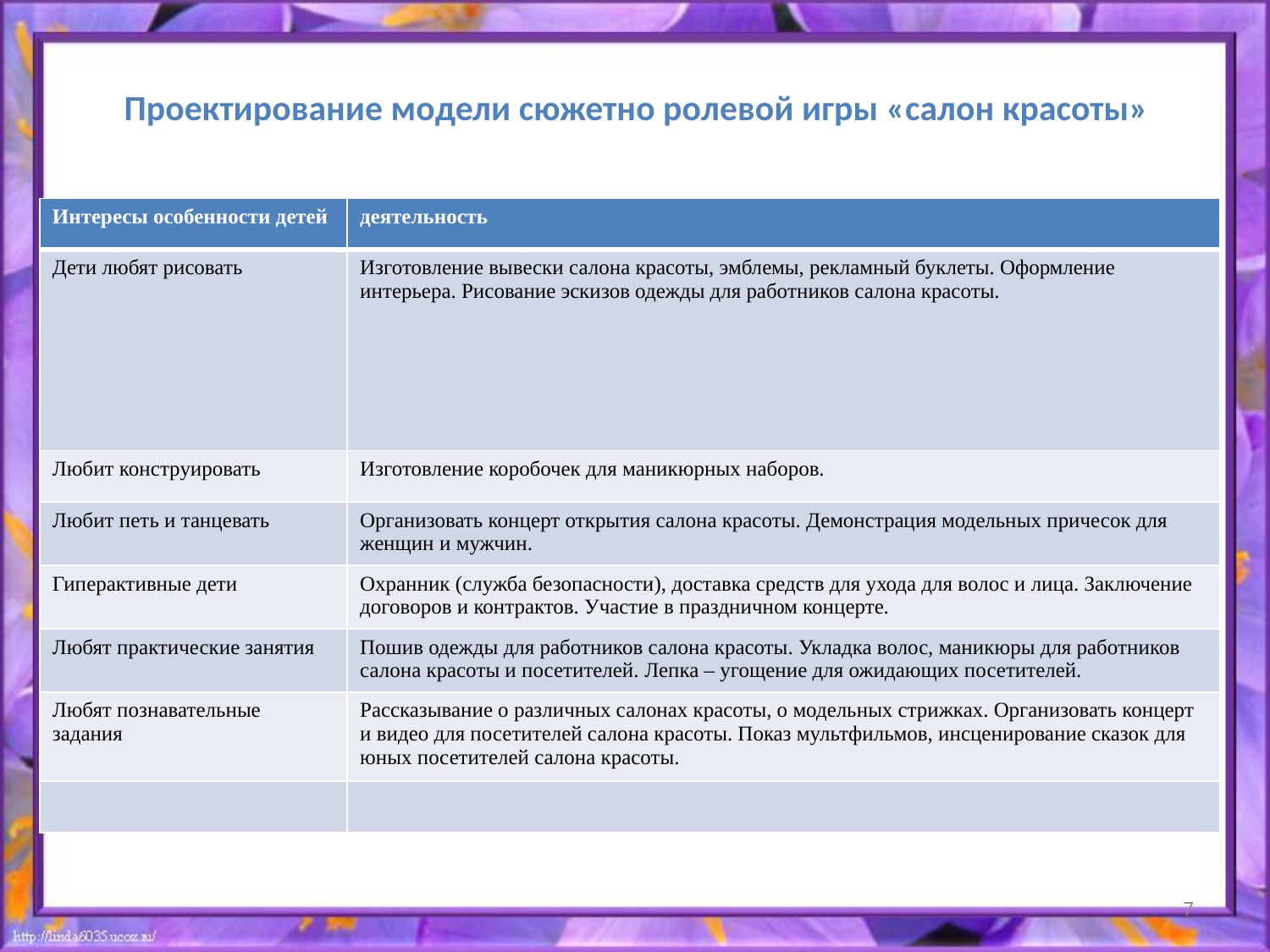

Проектирование модели сюжетно ролевой игры «салон красоты»
| Интересы особенности детей | деятельность |
| --- | --- |
| Дети любят рисовать | Изготовление вывески салона красоты, эмблемы, рекламный буклеты. Оформление интерьера. Рисование эскизов одежды для работников салона красоты. |
| Любит конструировать | Изготовление коробочек для маникюрных наборов. |
| Любит петь и танцевать | Организовать концерт открытия салона красоты. Демонстрация модельных причесок для женщин и мужчин. |
| Гиперактивные дети | Охранник (служба безопасности), доставка средств для ухода для волос и лица. Заключение договоров и контрактов. Участие в праздничном концерте. |
| Любят практические занятия | Пошив одежды для работников салона красоты. Укладка волос, маникюры для работников салона красоты и посетителей. Лепка – угощение для ожидающих посетителей. |
| Любят познавательные задания | Рассказывание о различных салонах красоты, о модельных стрижках. Организовать концерт и видео для посетителей салона красоты. Показ мультфильмов, инсценирование сказок для юных посетителей салона красоты. |
|  |  |
7